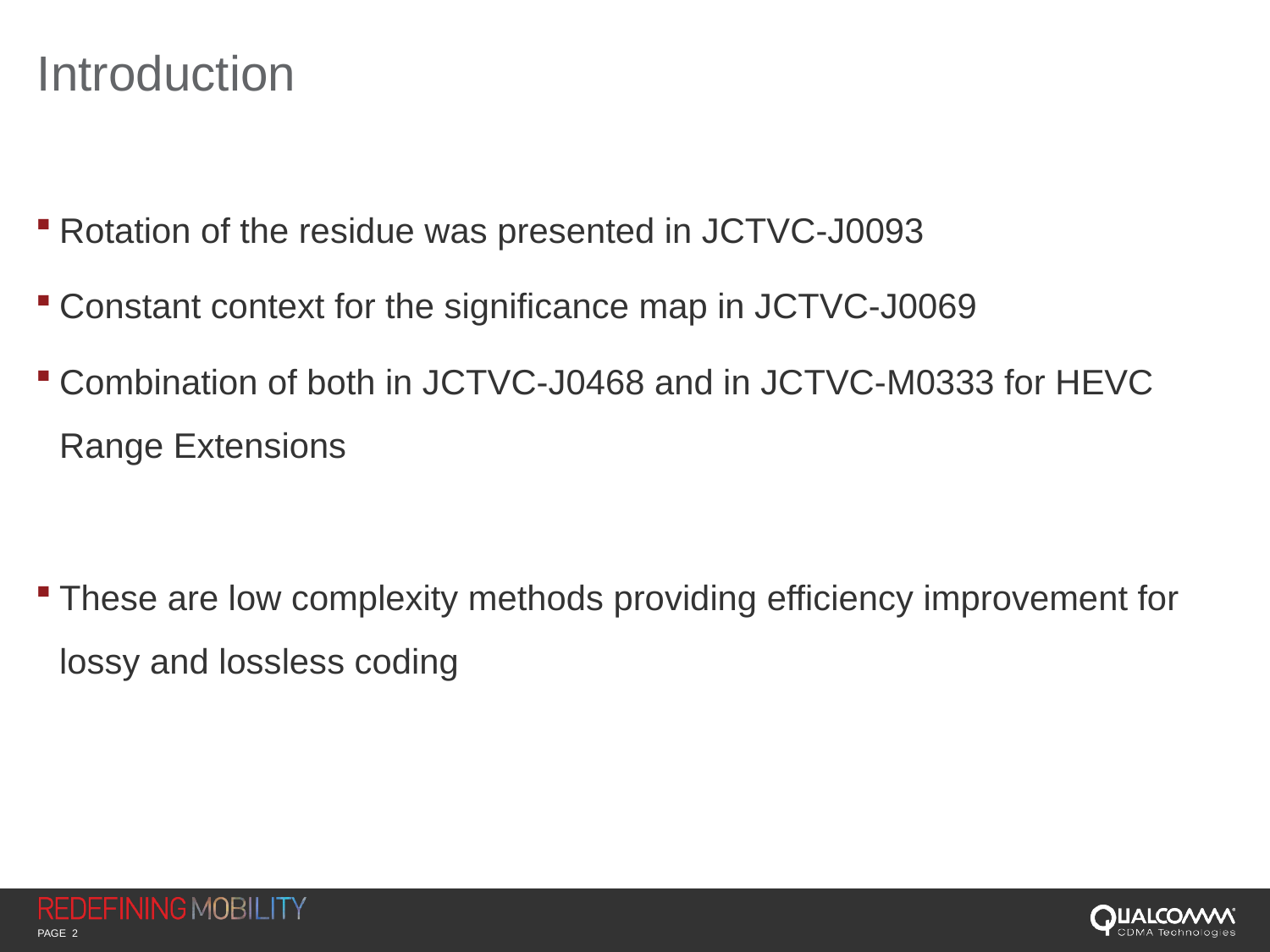

# Introduction

Rotation of the residue was presented in JCTVC-J0093
Constant context for the significance map in JCTVC-J0069
Combination of both in JCTVC-J0468 and in JCTVC-M0333 for HEVC Range Extensions

These are low complexity methods providing efficiency improvement for lossy and lossless coding